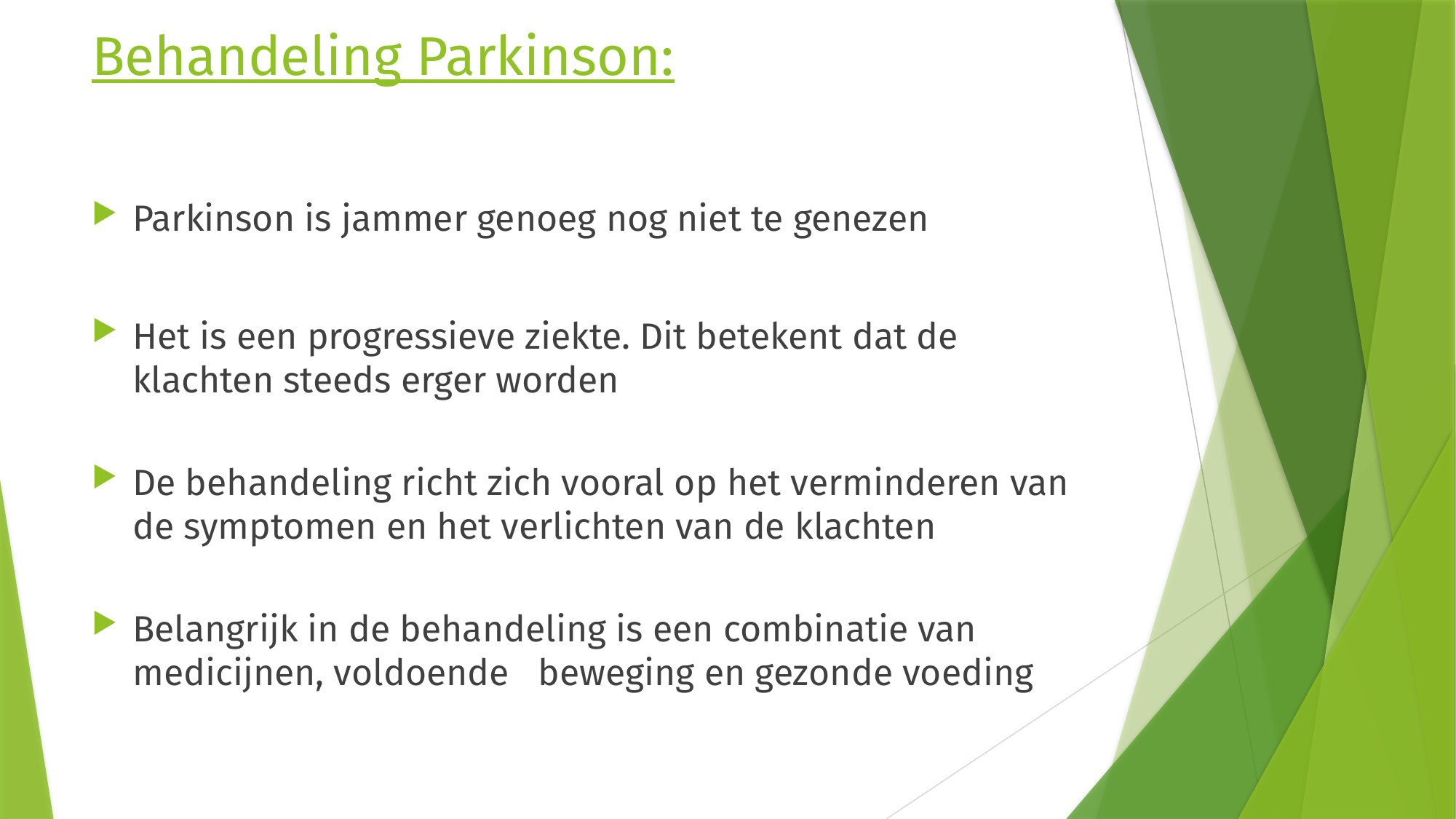

# Behandeling Parkinson:

Parkinson is jammer genoeg nog niet te genezen

Het is een progressieve ziekte. Dit betekent dat de klachten steeds erger worden
De behandeling richt zich vooral op het verminderen van de symptomen en het verlichten van de klachten
Belangrijk in de behandeling is een combinatie van medicijnen, voldoende   beweging en gezonde voeding